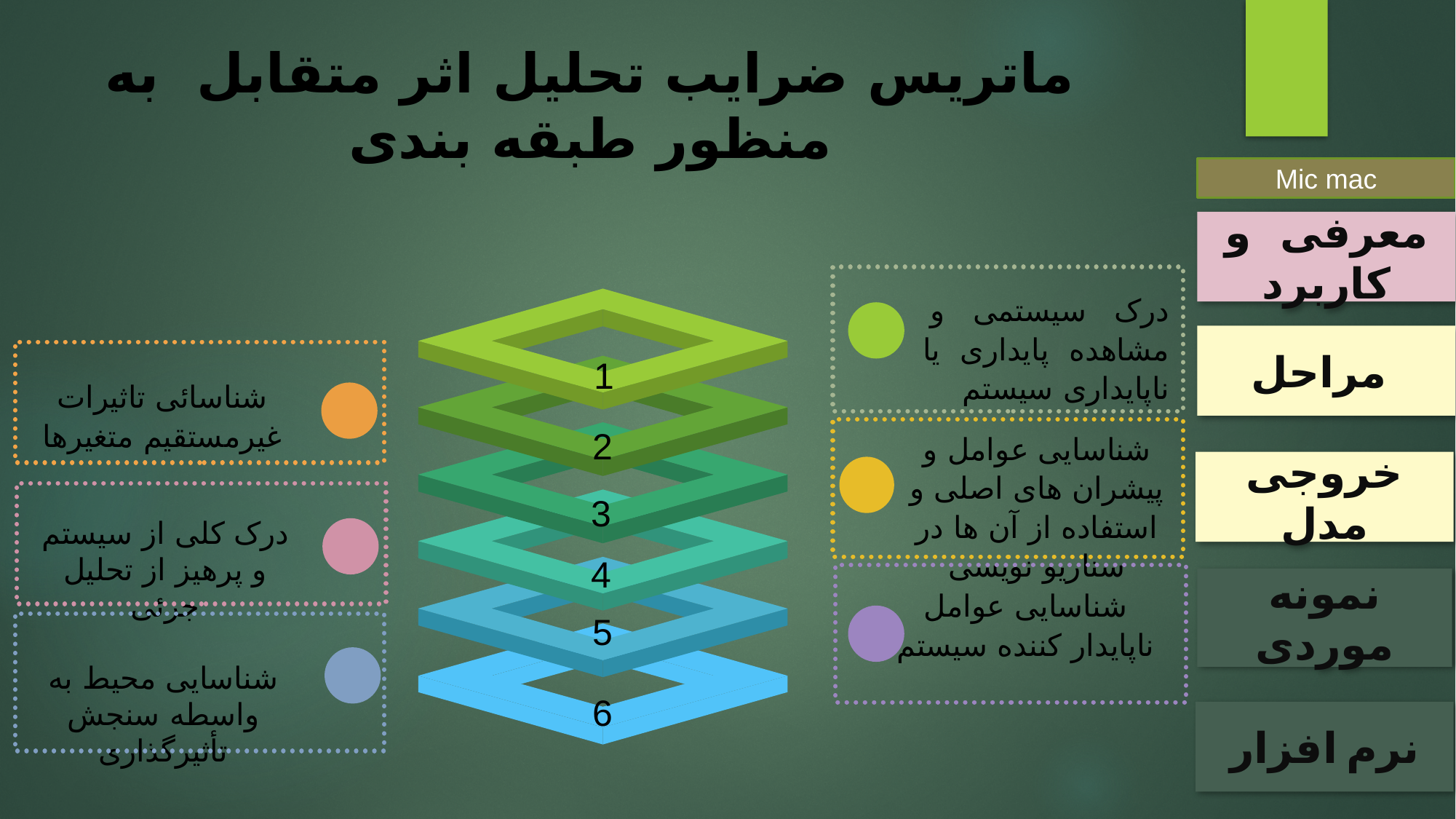

ماتریس ضرایب تحلیل اثر متقابل  به منظور طبقه بندی

درک سیستمی و مشاهده پایداری یا ناپایداری سیستم

1

شناسائی تاثیرات غیرمستقیم متغیرها
2

شناسایی عوامل و پیشران های اصلی و استفاده از آن ها در سناریو نویسی

3

درک کلی از سیستم و پرهیز از تحلیل جزئی
4

شناسایی عوامل ناپایدار کننده سیستم
5

شناسایی محیط به واسطه سنجش تأثیرگذاری
6